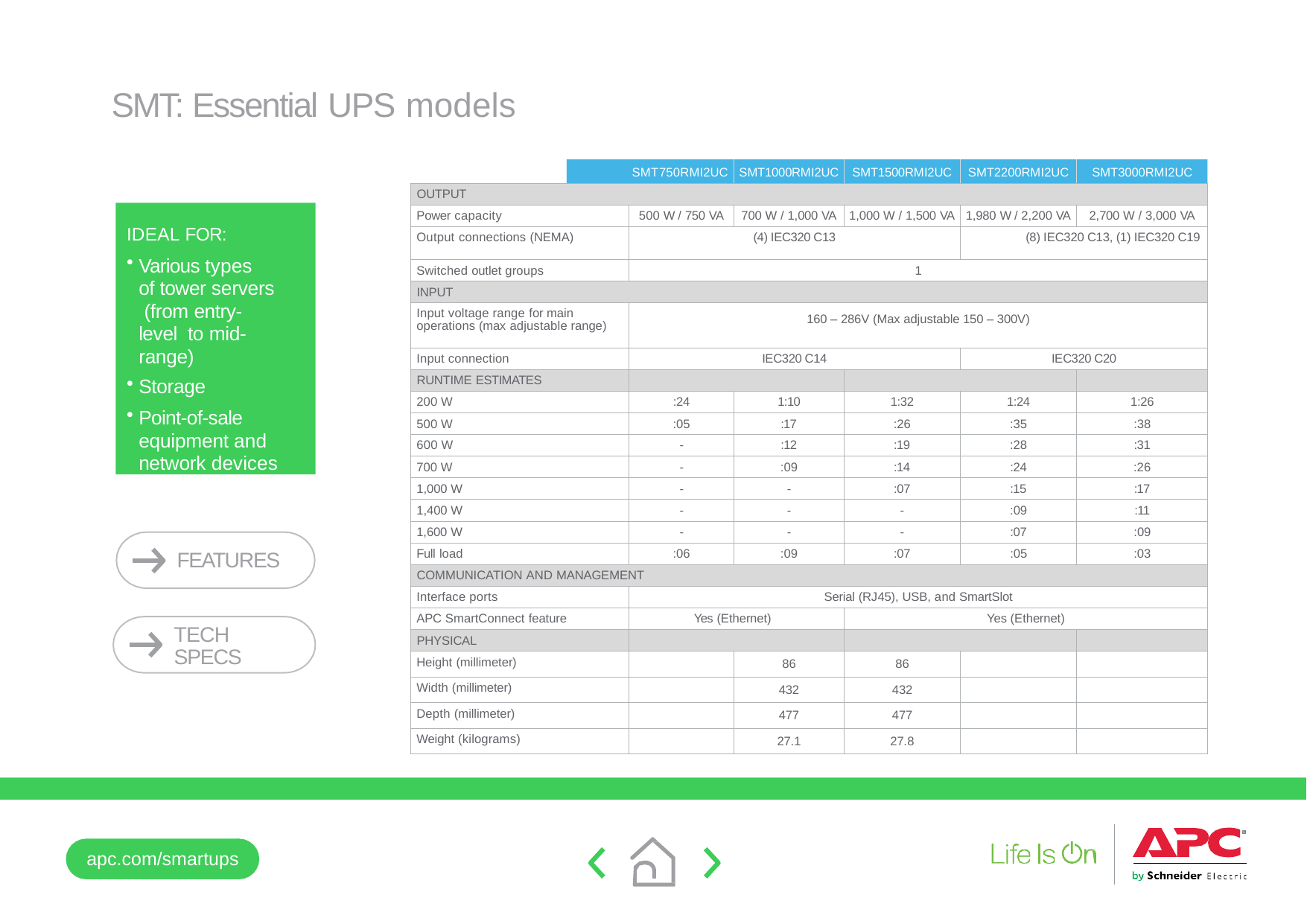

# SMT: Essential UPS models
| SMT750RMI2UC |  | SMT1000RMI2UC | SMT1500RMI2UC | SMT2200RMI2UC | SMT3000RMI2UC |
| --- | --- | --- | --- | --- | --- |
| OUTPUT |  |  |  |  |  |
| Power capacity | 500 W / 750 VA | 700 W / 1,000 VA | 1,000 W / 1,500 VA | 1,980 W / 2,200 VA | 2,700 W / 3,000 VA |
| Output connections (NEMA) | (4) IEC320 C13 |  |  | (8) IEC320 C13, (1) IEC320 C19 |  |
| Switched outlet groups | 1 |  |  |  |  |
| INPUT |  |  |  |  |  |
| Input voltage range for main operations (max adjustable range) | 160 – 286V (Max adjustable 150 – 300V) |  |  |  |  |
| Input connection | IEC320 C14 |  |  | IEC320 C20 |  |
| RUNTIME ESTIMATES |  |  |  |  |  |
| 200 W | :24 | 1:10 | 1:32 | 1:24 | 1:26 |
| 500 W | :05 | :17 | :26 | :35 | :38 |
| 600 W | - | :12 | :19 | :28 | :31 |
| 700 W | - | :09 | :14 | :24 | :26 |
| 1,000 W | - | - | :07 | :15 | :17 |
| 1,400 W | - | - | - | :09 | :11 |
| 1,600 W | - | - | - | :07 | :09 |
| Full load | :06 | :09 | :07 | :05 | :03 |
| COMMUNICATION AND MANAGEMENT |  |  |  |  |  |
| Interface ports | Serial (RJ45), USB, and SmartSlot |  |  |  |  |
| APC SmartConnect feature | Yes (Ethernet) |  | Yes (Ethernet) |  |  |
| PHYSICAL |  |  |  |  |  |
| Height (millimeter) |  | 86 | 86 |  |  |
| Width (millimeter) |  | 432 | 432 |  |  |
| Depth (millimeter) |  | 477 | 477 |  |  |
| Weight (kilograms) |  | 27.1 | 27.8 |  |  |

IDEAL FOR:
Various types  of tower servers  (from entry-level  to mid-range)
Storage
Point-of-sale  equipment and  network devices

FEATURES

TECH  SPECS

apc.com/smartups